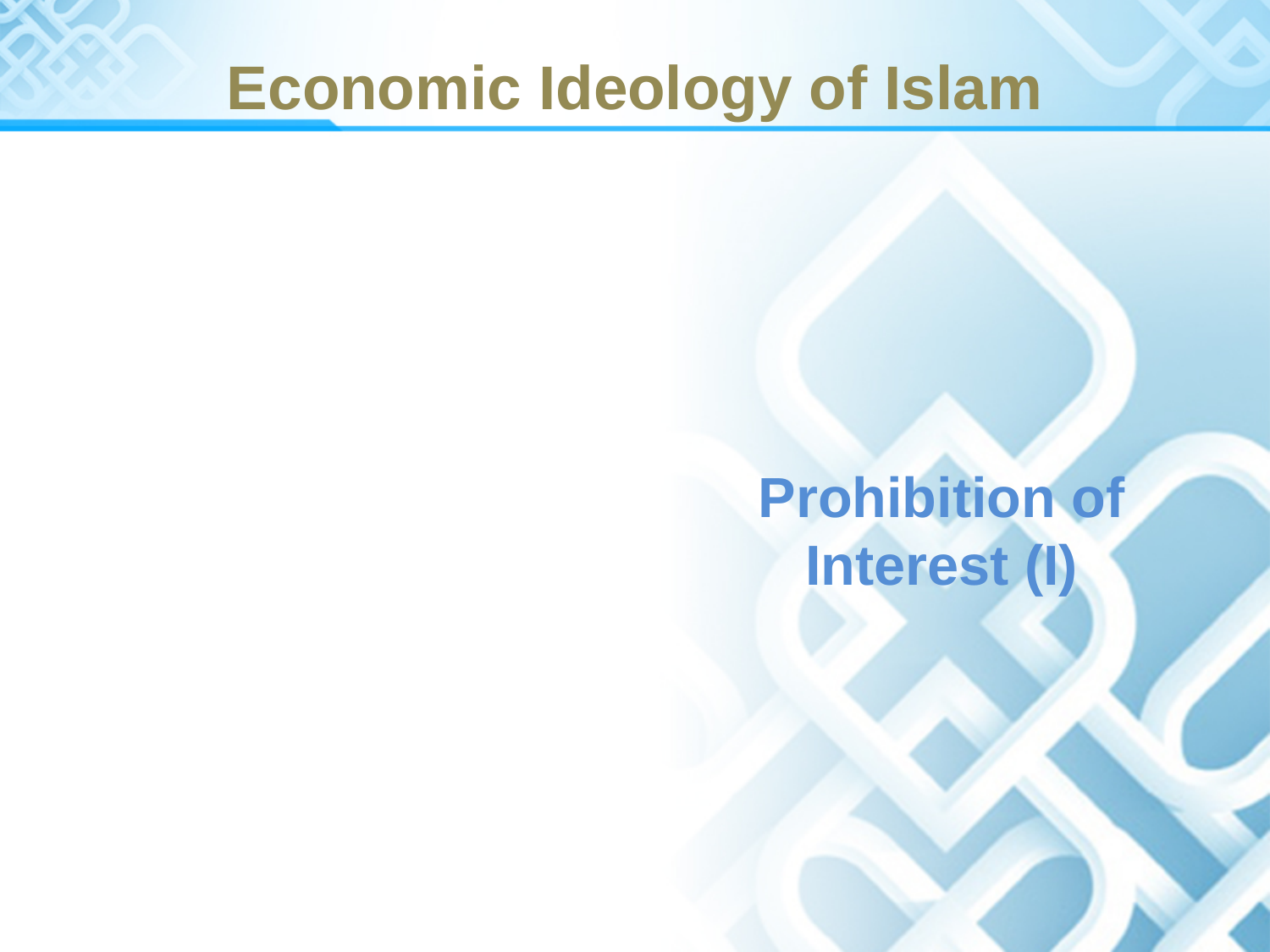

# Economic Ideology of Islam
Prohibition of Interest (I)